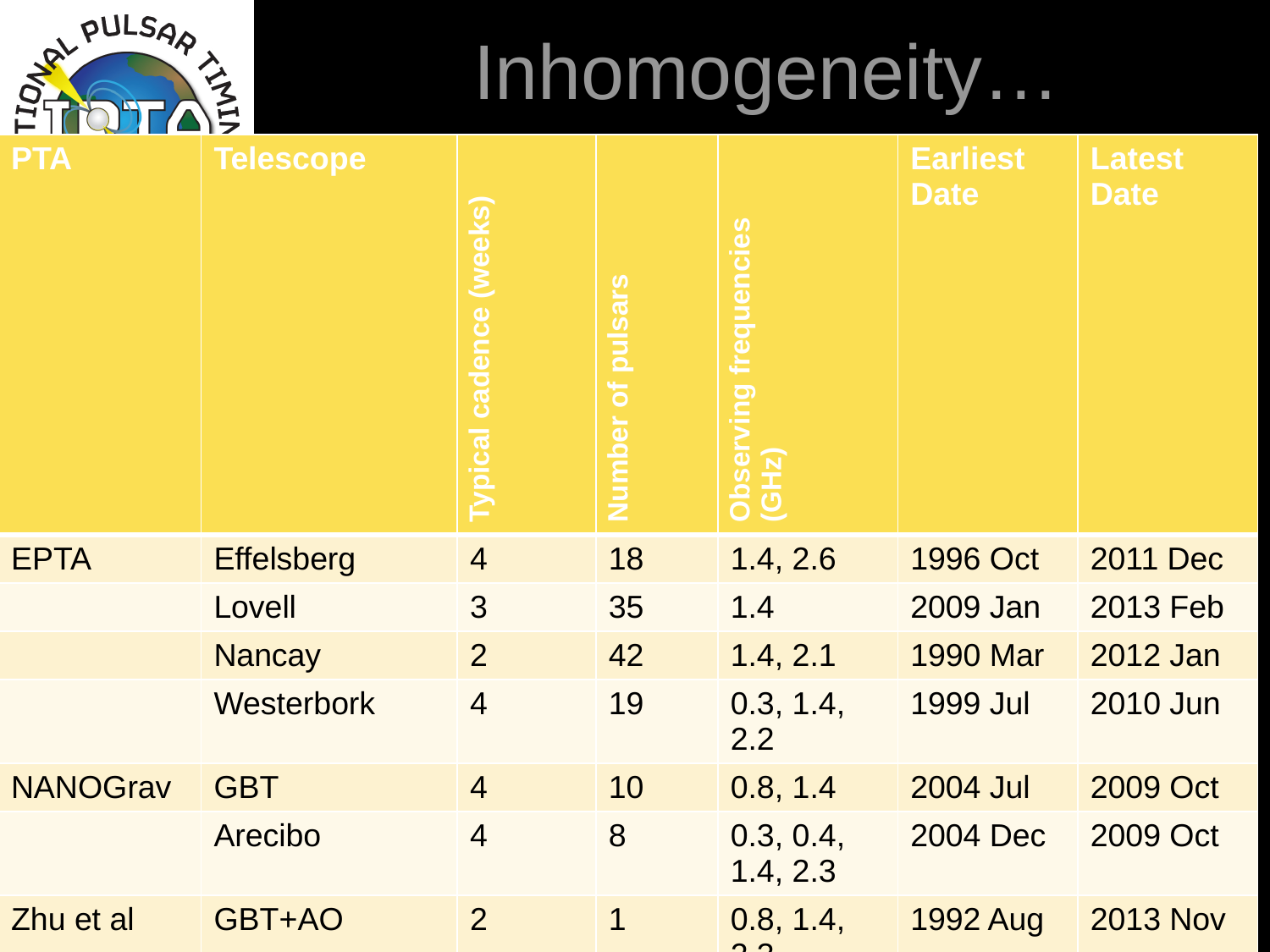

# Inhomogeneity…
| PTA | Telescope | Typical cadence (weeks) | Number of pulsars | Observing frequencies (GHz) | Earliest Date | Latest Date |
| --- | --- | --- | --- | --- | --- | --- |
| EPTA | Effelsberg | 4 | 18 | 1.4, 2.6 | 1996 Oct | 2011 Dec |
|  | Lovell | 3 | 35 | 1.4 | 2009 Jan | 2013 Feb |
|  | Nancay | 2 | 42 | 1.4, 2.1 | 1990 Mar | 2012 Jan |
|  | Westerbork | 4 | 19 | 0.3, 1.4, 2.2 | 1999 Jul | 2010 Jun |
| NANOGrav | GBT | 4 | 10 | 0.8, 1.4 | 2004 Jul | 2009 Oct |
|  | Arecibo | 4 | 8 | 0.3, 0.4, 1.4, 2.3 | 2004 Dec | 2009 Oct |
| Zhu et al | GBT+AO | 2 | 1 | 0.8, 1.4, 2.3 | 1992 Aug | 2013 Nov |
| PPTA | Parkes | 2 | 20 | 0.6, 1.4, 3.1 | 1994 Jan | 2013 Oct |
| Kaspi et al | Arecibo | 2 | 2 | 1.4, 2.3 | 1986 Jan | 1992 Dec |
IPTA Data-release 1 is described in Verbiest et al , MNRAS 458, 1267–1288 (2016) “The International Pulsar Timing Array: First data release”